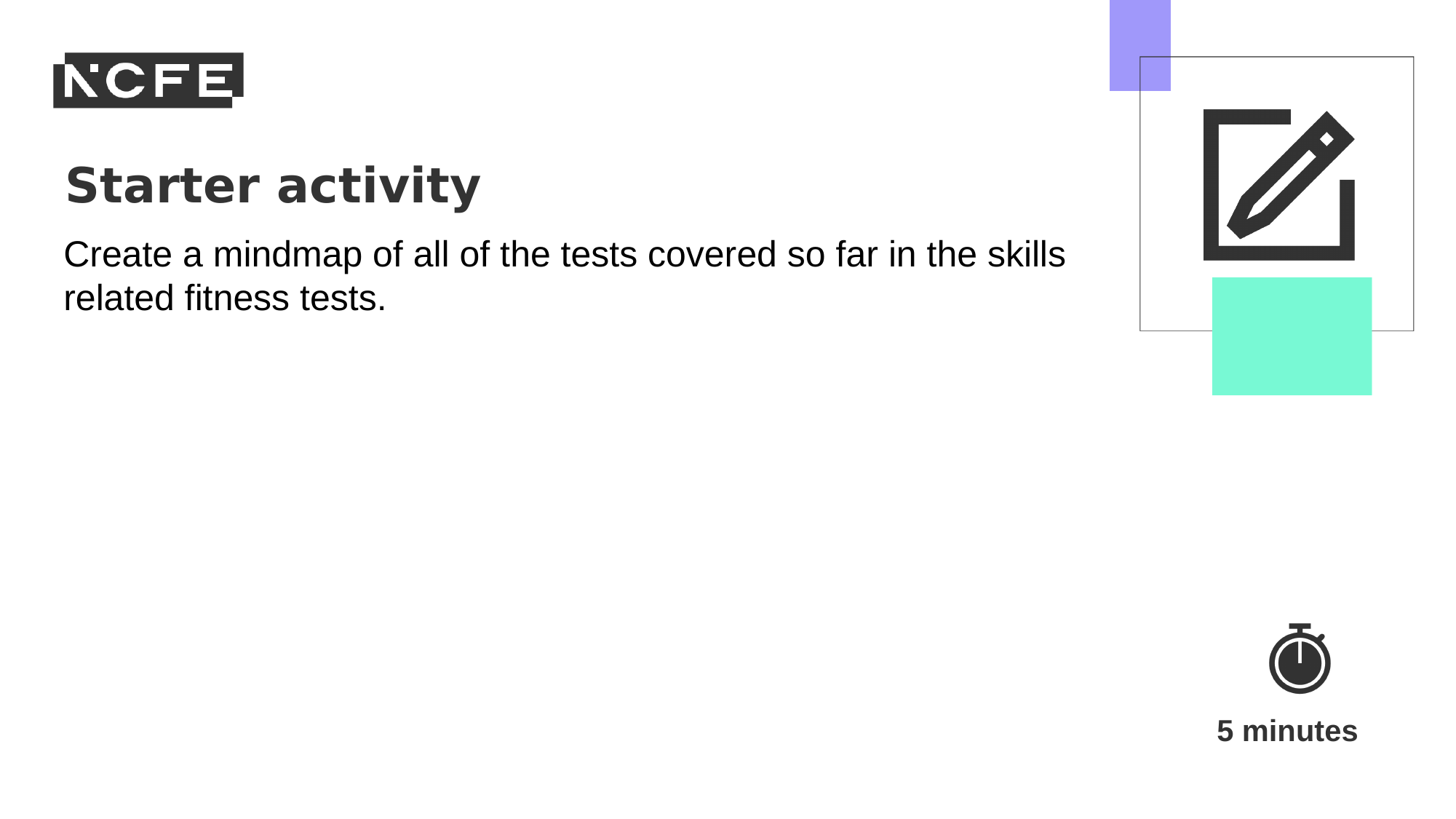

Create a mindmap of all of the tests covered so far in the skills related fitness tests.
5 minutes